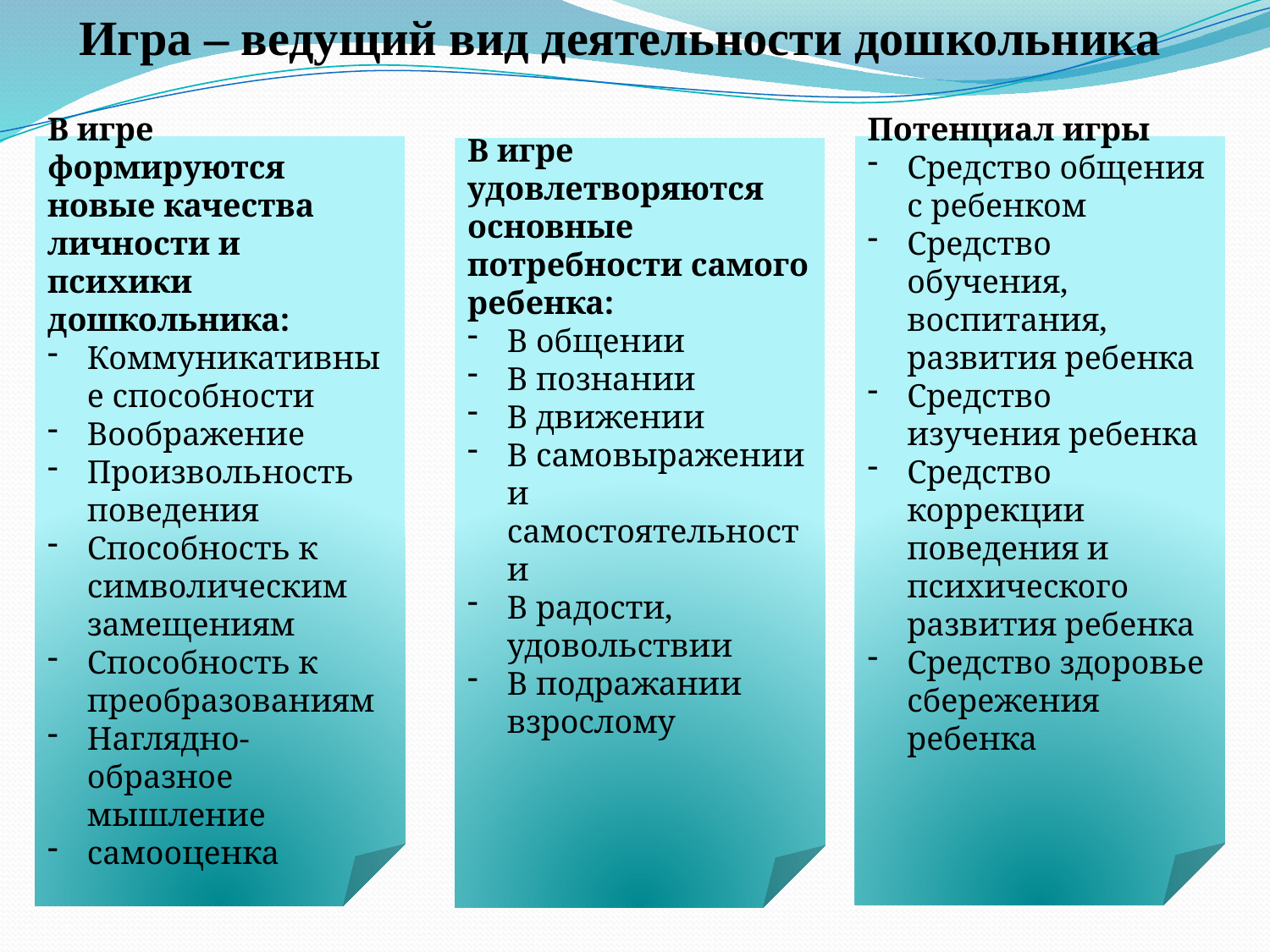

Игра – ведущий вид деятельности дошкольника
В игре формируются новые качества личности и психики дошкольника:
Коммуникативные способности
Воображение
Произвольность поведения
Способность к символическим замещениям
Способность к преобразованиям
Наглядно-образное мышление
самооценка
Потенциал игры
Средство общения с ребенком
Средство обучения, воспитания, развития ребенка
Средство изучения ребенка
Средство коррекции поведения и психического развития ребенка
Средство здоровье сбережения ребенка

В игре удовлетворяются основные потребности самого ребенка:
В общении
В познании
В движении
В самовыражении и самостоятельности
В радости, удовольствии
В подражании взрослому